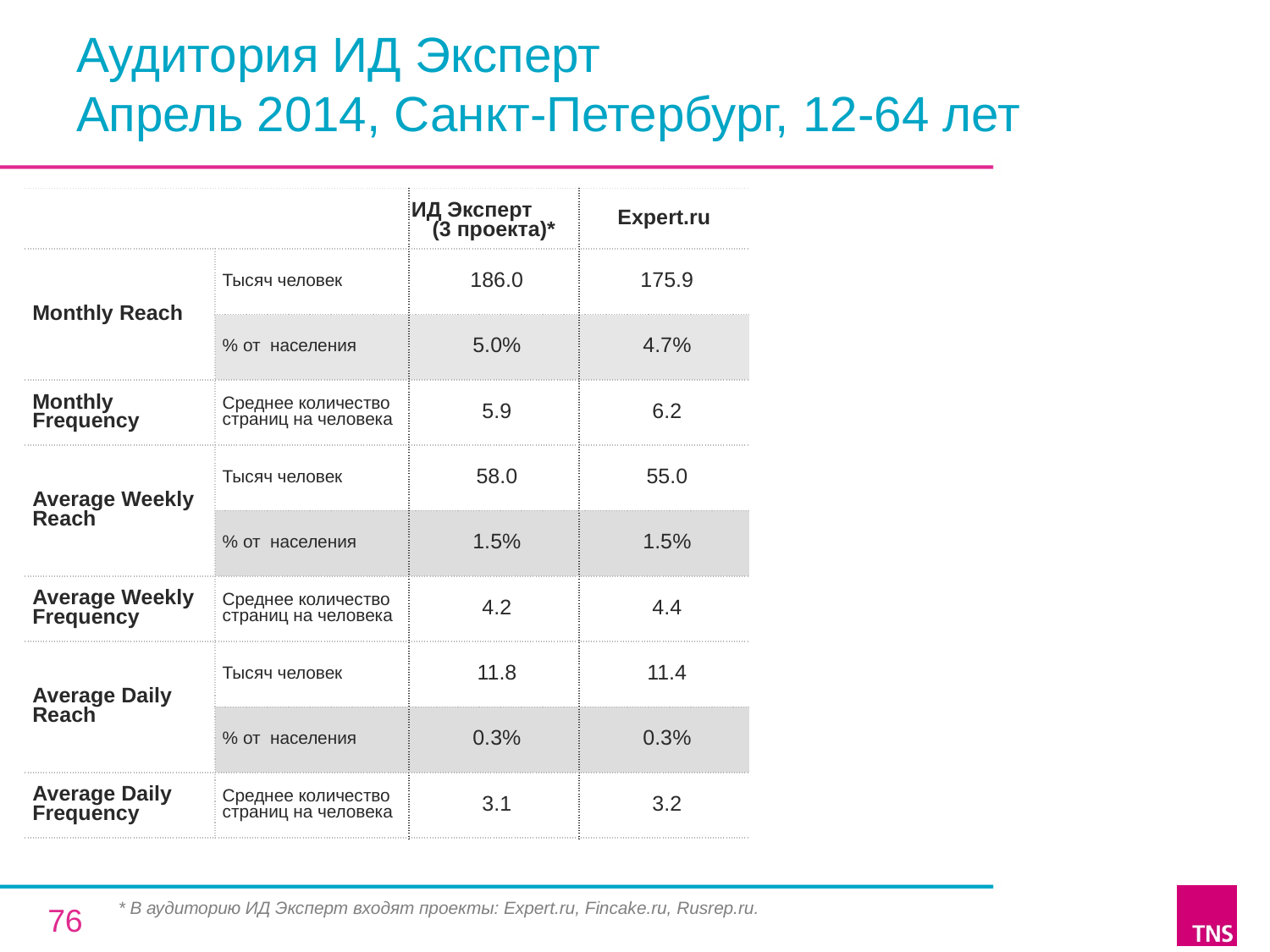

# Аудитория ИД Эксперт Апрель 2014, Санкт-Петербург, 12-64 лет
|  |  | ИД Эксперт (3 проекта)\* | Expert.ru |
| --- | --- | --- | --- |
| Monthly Reach | Тысяч человек | 186.0 | 175.9 |
|  | % от населения | 5.0% | 4.7% |
| Monthly Frequency | Среднее количество страниц на человека | 5.9 | 6.2 |
| Average Weekly Reach | Тысяч человек | 58.0 | 55.0 |
|  | % от населения | 1.5% | 1.5% |
| Average Weekly Frequency | Среднее количество страниц на человека | 4.2 | 4.4 |
| Average Daily Reach | Тысяч человек | 11.8 | 11.4 |
|  | % от населения | 0.3% | 0.3% |
| Average Daily Frequency | Среднее количество страниц на человека | 3.1 | 3.2 |
* В аудиторию ИД Эксперт входят проекты: Expert.ru, Fincake.ru, Rusrep.ru.
76